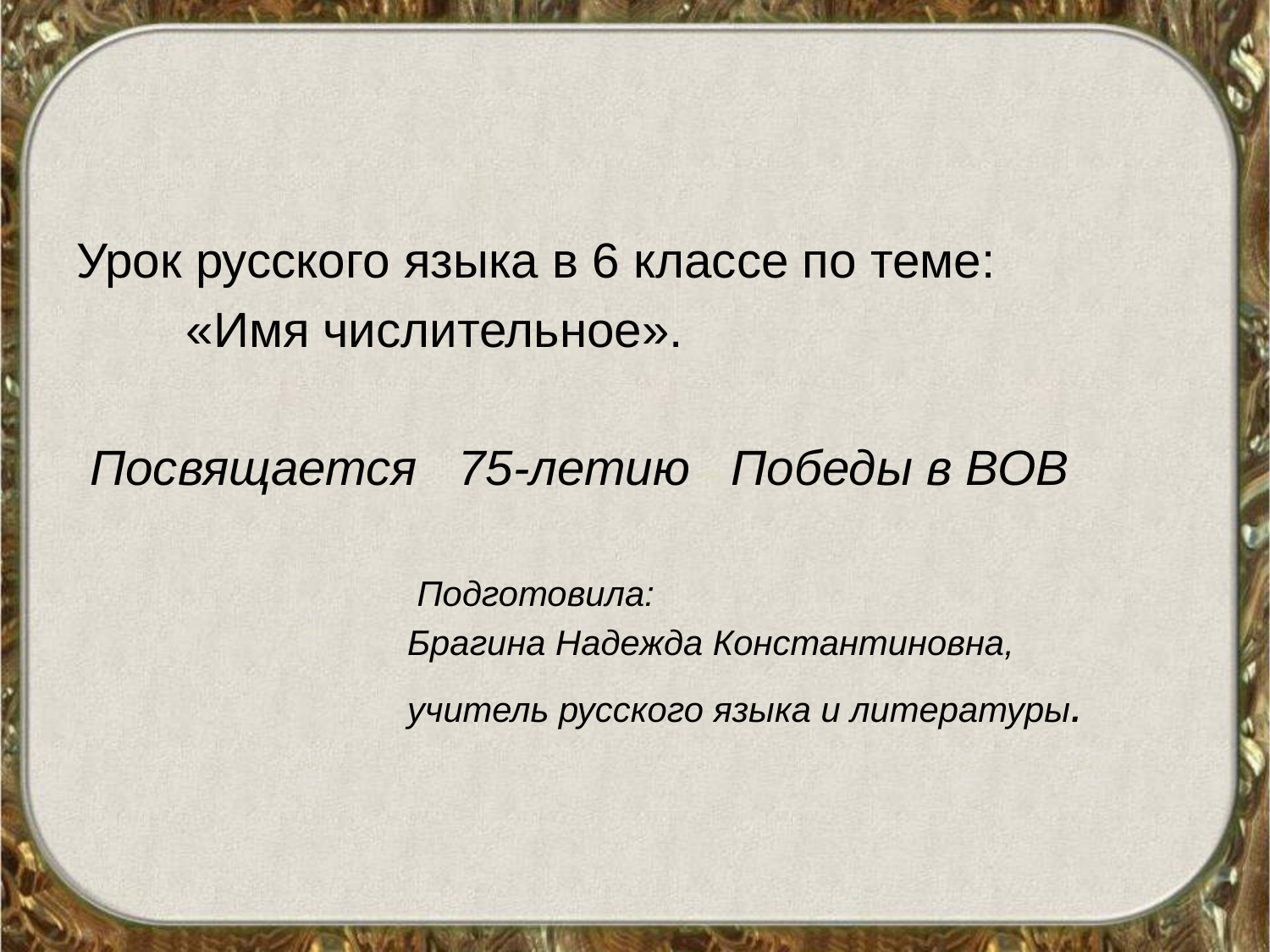

#
Урок русского языка в 6 классе по теме:
        «Имя числительное».

 Посвящается   75-летию   Победы в ВОВ

                                   Подготовила:
                                  Брагина Надежда Константиновна,
                                  учитель русского языка и литературы.